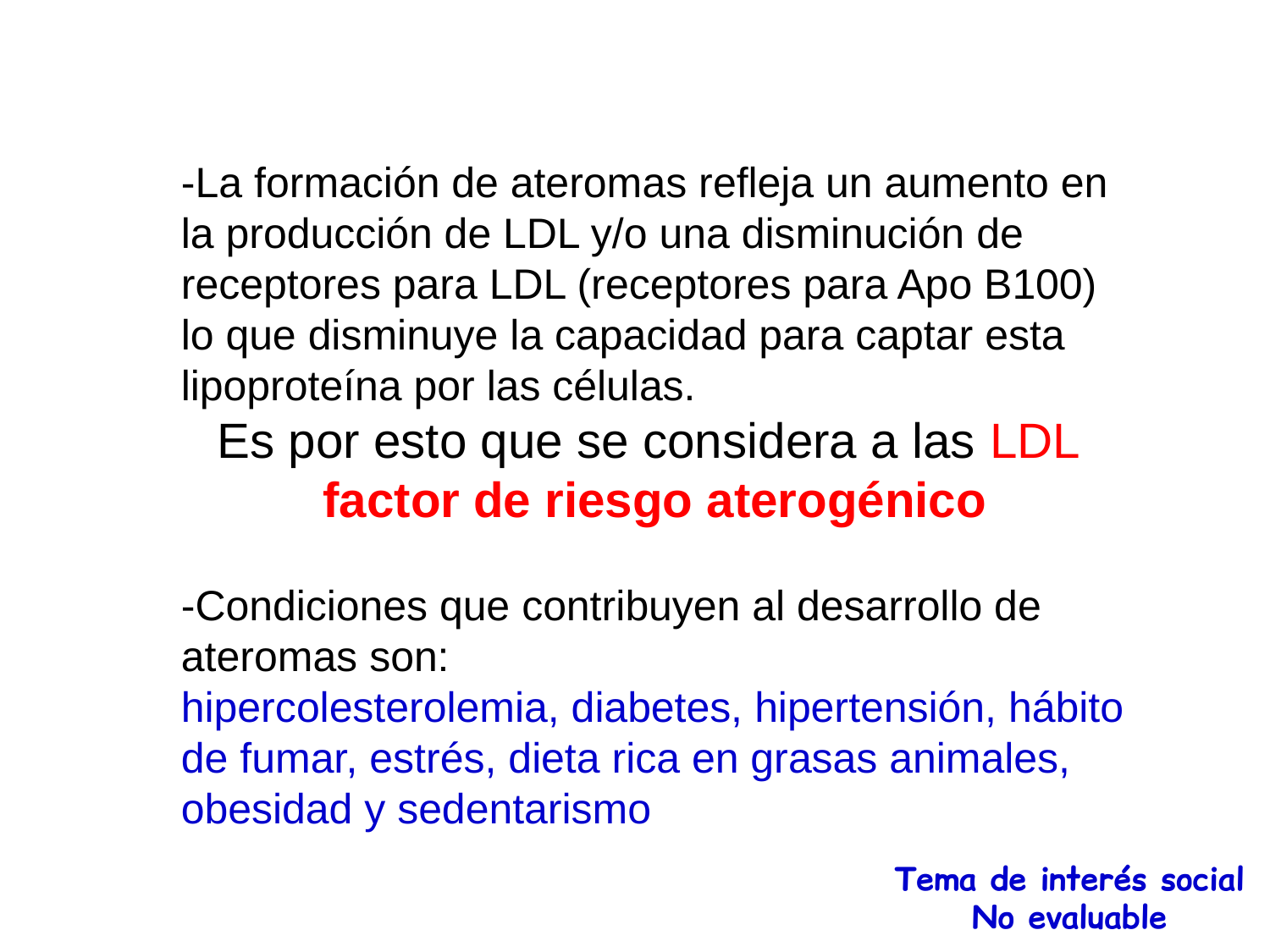

-La formación de ateromas refleja un aumento en la producción de LDL y/o una disminución de receptores para LDL (receptores para Apo B100) lo que disminuye la capacidad para captar esta lipoproteína por las células.
Es por esto que se considera a las LDL
factor de riesgo aterogénico

-Condiciones que contribuyen al desarrollo de ateromas son:
hipercolesterolemia, diabetes, hipertensión, hábito de fumar, estrés, dieta rica en grasas animales, obesidad y sedentarismo
Tema de interés social
No evaluable